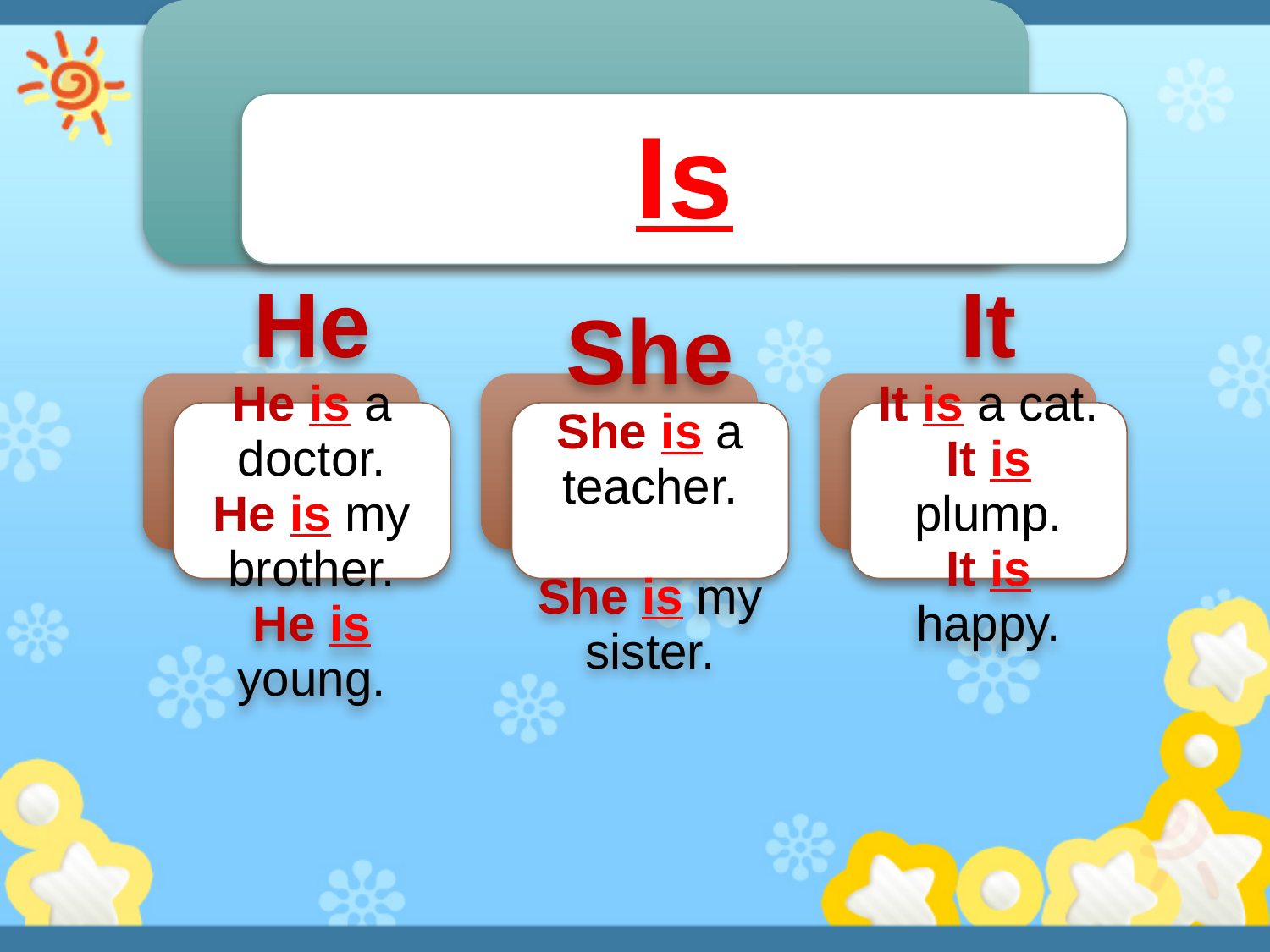

Is
He
He is a doctor.
He is my brother.
He is young.
She
She is a teacher.
She is my sister.
It
It is a cat.
It is plump.
It is happy.